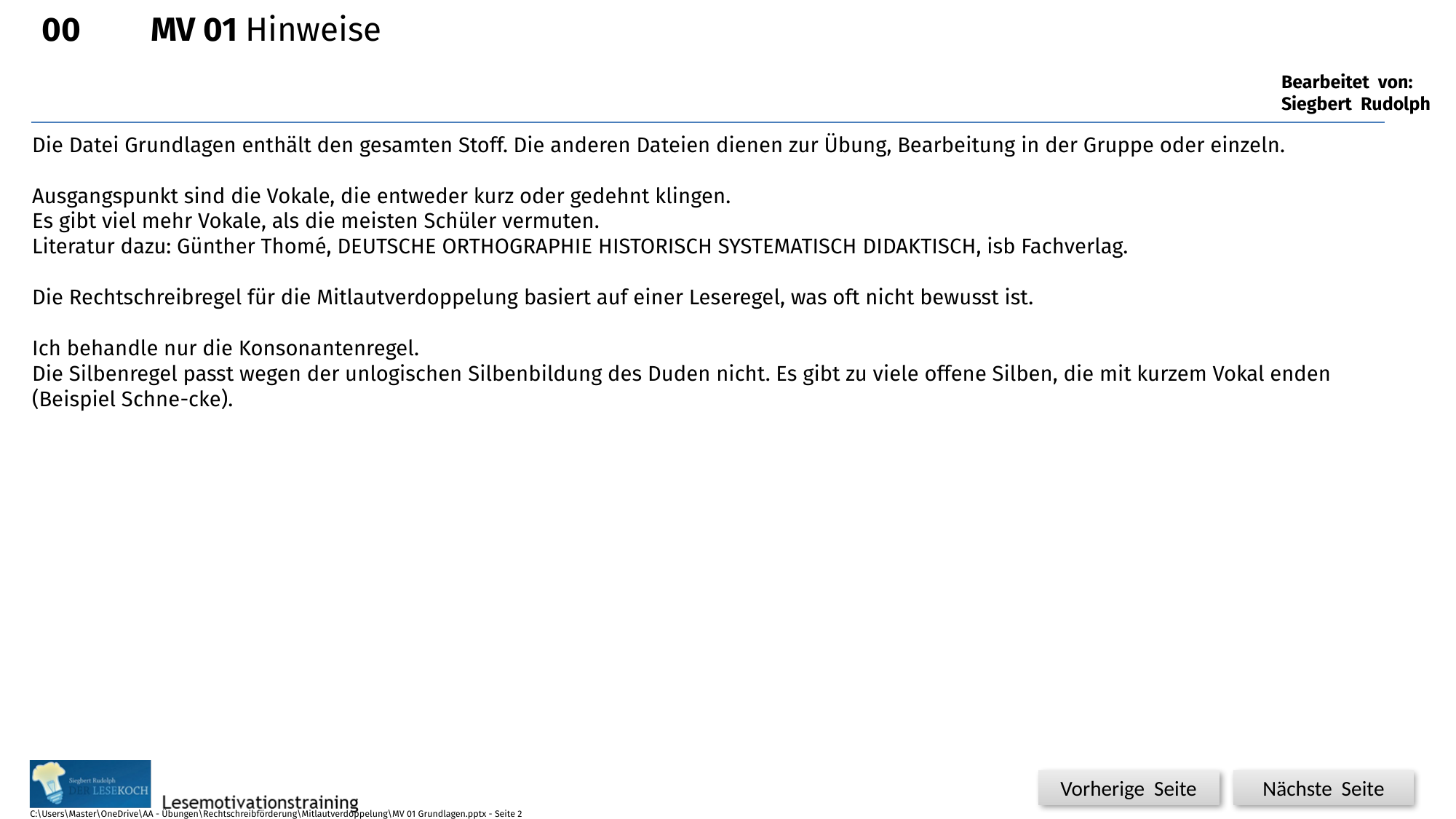

00	MV 01 Hinweise
2
Die Datei Grundlagen enthält den gesamten Stoff. Die anderen Dateien dienen zur Übung, Bearbeitung in der Gruppe oder einzeln.

Ausgangspunkt sind die Vokale, die entweder kurz oder gedehnt klingen.
Es gibt viel mehr Vokale, als die meisten Schüler vermuten.
Literatur dazu: Günther Thomé, DEUTSCHE ORTHOGRAPHIE HISTORISCH SYSTEMATISCH DIDAKTISCH, isb Fachverlag.

Die Rechtschreibregel für die Mitlautverdoppelung basiert auf einer Leseregel, was oft nicht bewusst ist.

Ich behandle nur die Konsonantenregel.
Die Silbenregel passt wegen der unlogischen Silbenbildung des Duden nicht. Es gibt zu viele offene Silben, die mit kurzem Vokal enden (Beispiel Schne-cke).
C:\Users\Master\OneDrive\AA - Übungen\Rechtschreibförderung\Mitlautverdoppelung\MV 01 Grundlagen.pptx - Seite 2